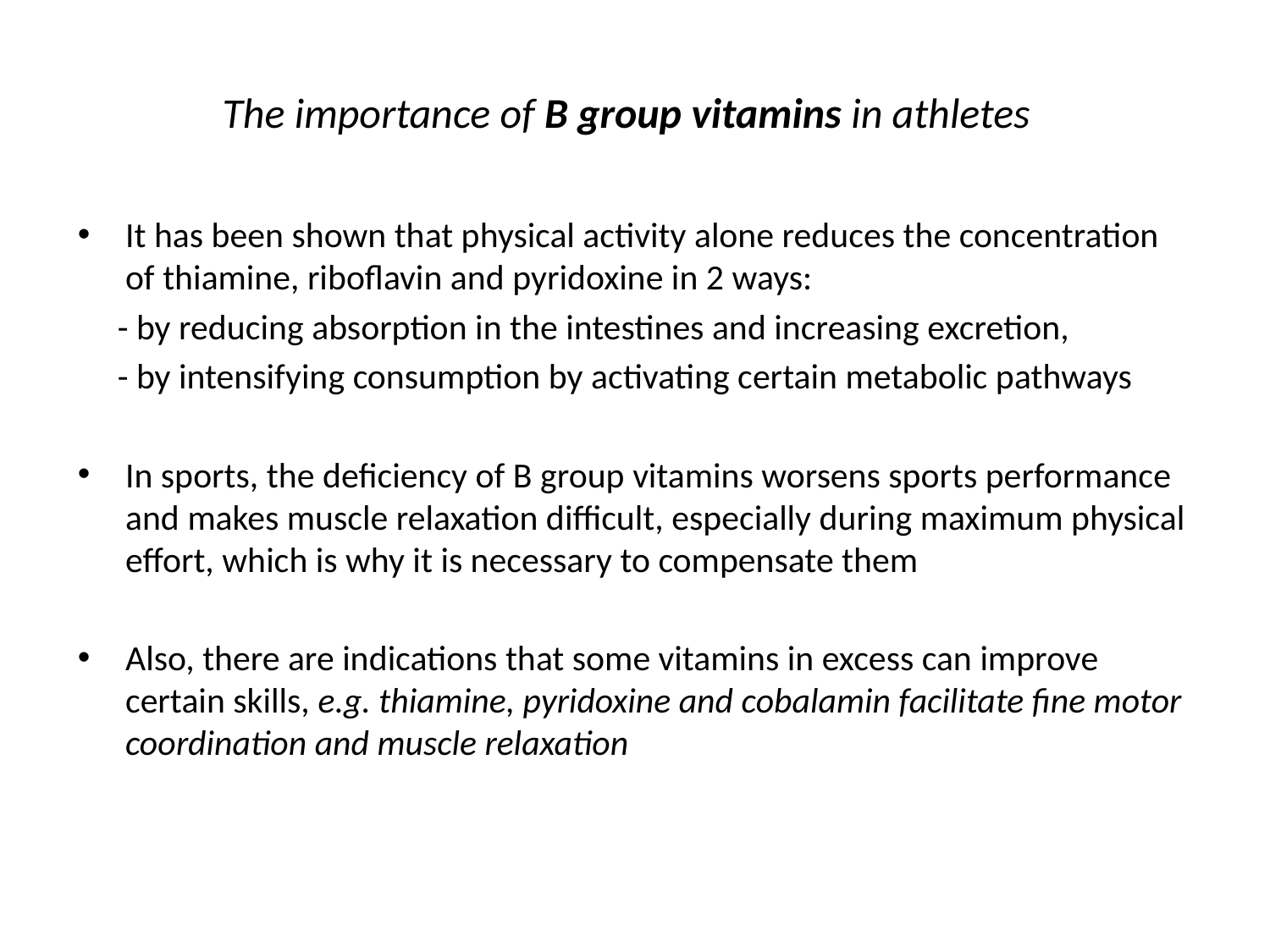

# The importance of B group vitamins in athletes
It has been shown that physical activity alone reduces the concentration of thiamine, riboflavin and pyridoxine in 2 ways:
- by reducing absorption in the intestines and increasing excretion,
- by intensifying consumption by activating certain metabolic pathways

In sports, the deficiency of B group vitamins worsens sports performance and makes muscle relaxation difficult, especially during maximum physical effort, which is why it is necessary to compensate them

Also, there are indications that some vitamins in excess can improve certain skills, e.g. thiamine, pyridoxine and cobalamin facilitate fine motor coordination and muscle relaxation